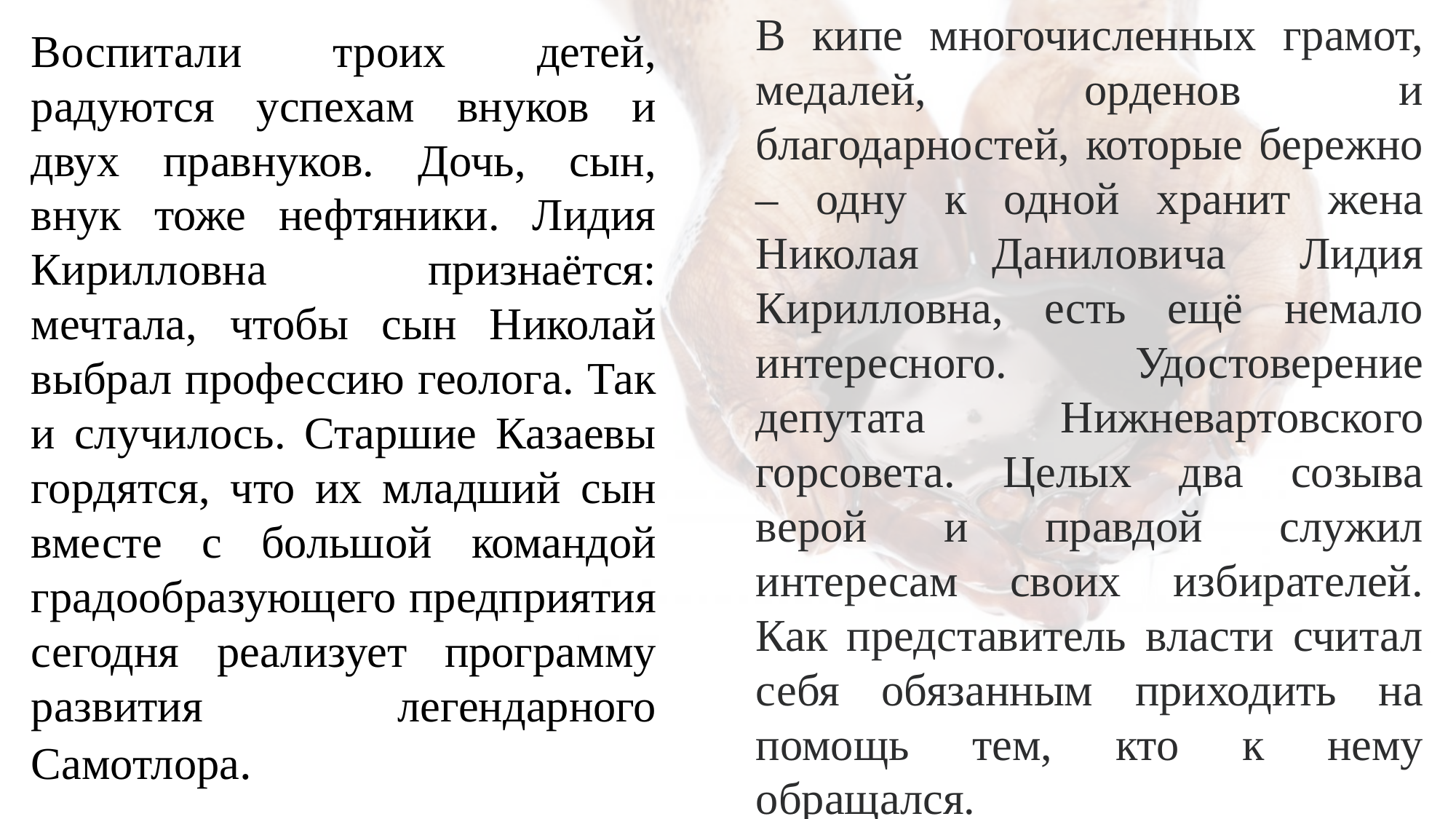

В кипе многочисленных грамот, медалей, орденов и благодарностей, которые бережно – одну к одной хранит жена Николая Даниловича Лидия Кирилловна, есть ещё немало интересного. Удостоверение депутата Нижневартовского горсовета. Целых два созыва верой и правдой служил интересам своих избирателей. Как представитель власти считал себя обязанным приходить на помощь тем, кто к нему обращался.
Воспитали троих детей, радуются успехам внуков и двух правнуков. Дочь, сын, внук тоже нефтяники. Лидия Кирилловна признаётся: мечтала, чтобы сын Николай выбрал профессию геолога. Так и случилось. Старшие Казаевы гордятся, что их младший сын вместе с большой командой градообразующего предприятия сегодня реализует программу развития легендарного Самотлора.